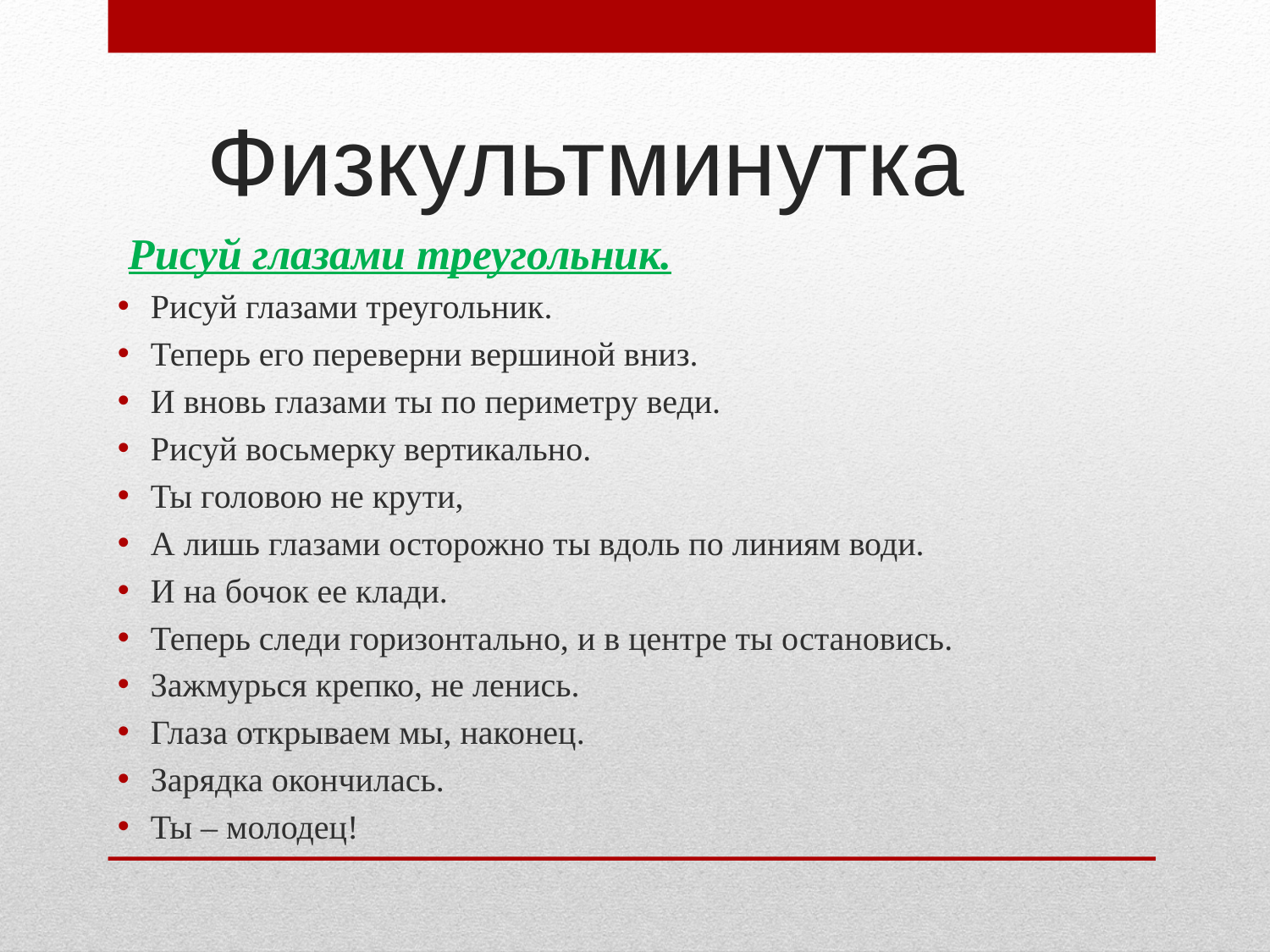

# Физкультминутка
 Рисуй глазами треугольник.
Рисуй глазами треугольник.
Теперь его переверни вершиной вниз.
И вновь глазами ты по периметру веди.
Рисуй восьмерку вертикально.
Ты головою не крути,
А лишь глазами осторожно ты вдоль по линиям води.
И на бочок ее клади.
Теперь следи горизонтально, и в центре ты остановись.
Зажмурься крепко, не ленись.
Глаза открываем мы, наконец.
Зарядка окончилась.
Ты – молодец!